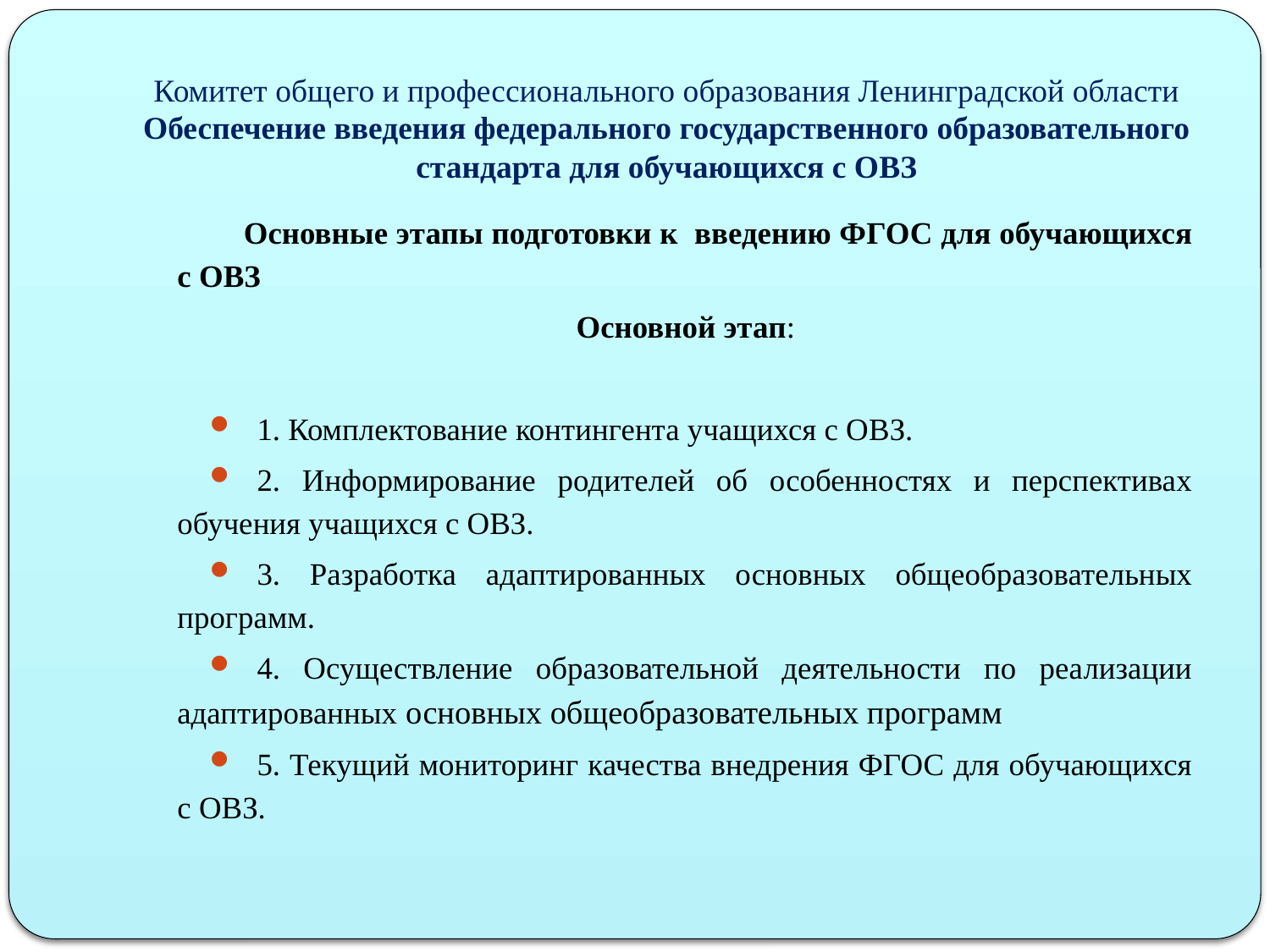

# Комитет общего и профессионального образования Ленинградской области Обеспечение введения федерального государственного образовательного стандарта для обучающихся с ОВЗ
        Основные этапы подготовки к  введению ФГОС для обучающихся с ОВЗ
Основной этап:

1. Комплектование контингента учащихся с ОВЗ.
2. Информирование родителей об особенностях и перспективах обучения учащихся с ОВЗ.
3. Разработка адаптированных основных общеобразовательных программ.
4. Осуществление образовательной деятельности по реализации адаптированных основных общеобразовательных программ
5. Текущий мониторинг качества внедрения ФГОС для обучающихся с ОВЗ.